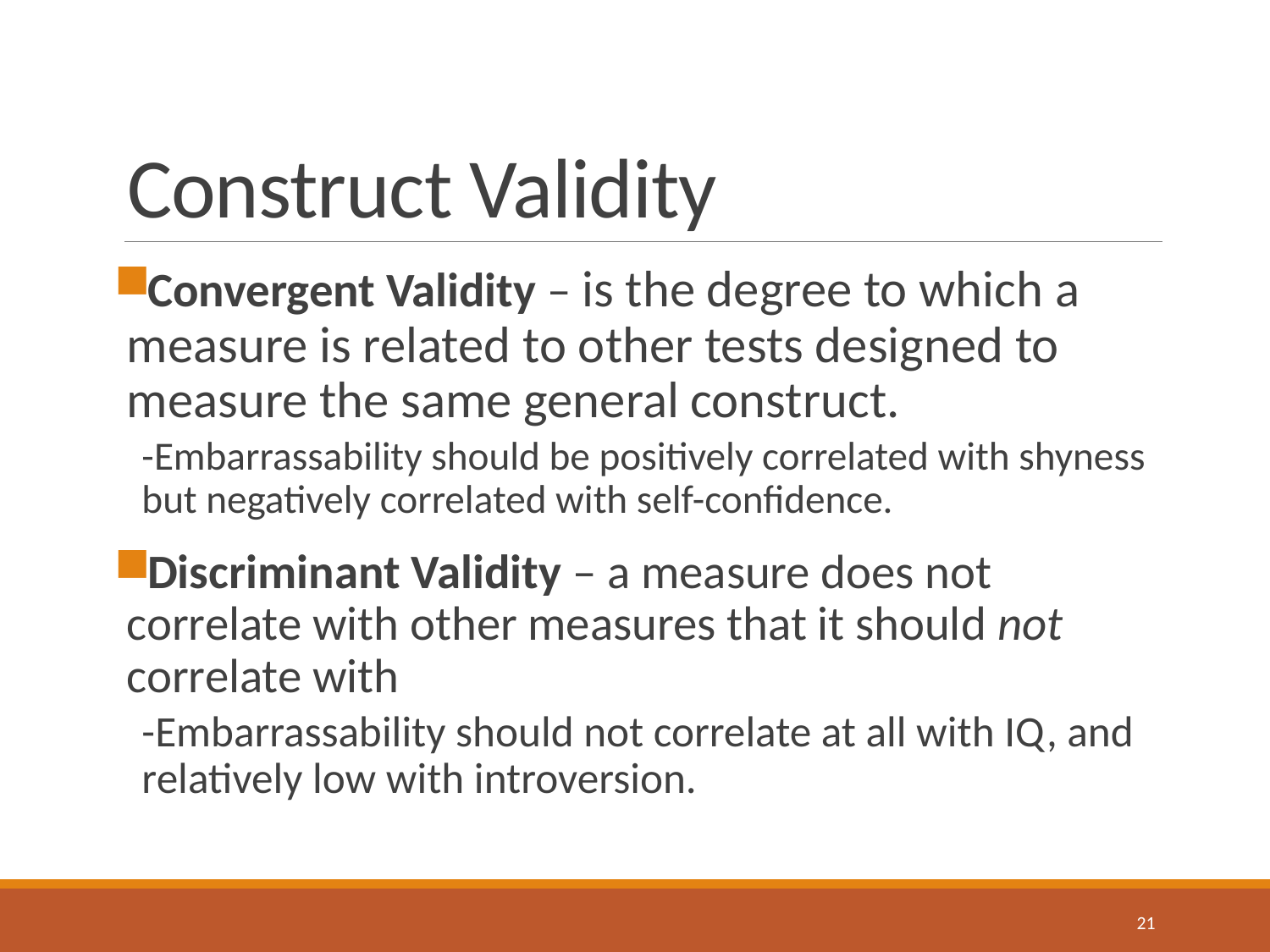

# Construct Validity
Convergent Validity – is the degree to which a measure is related to other tests designed to measure the same general construct.
-Embarrassability should be positively correlated with shyness but negatively correlated with self-confidence.
Discriminant Validity – a measure does not correlate with other measures that it should not correlate with
-Embarrassability should not correlate at all with IQ, and relatively low with introversion.

21